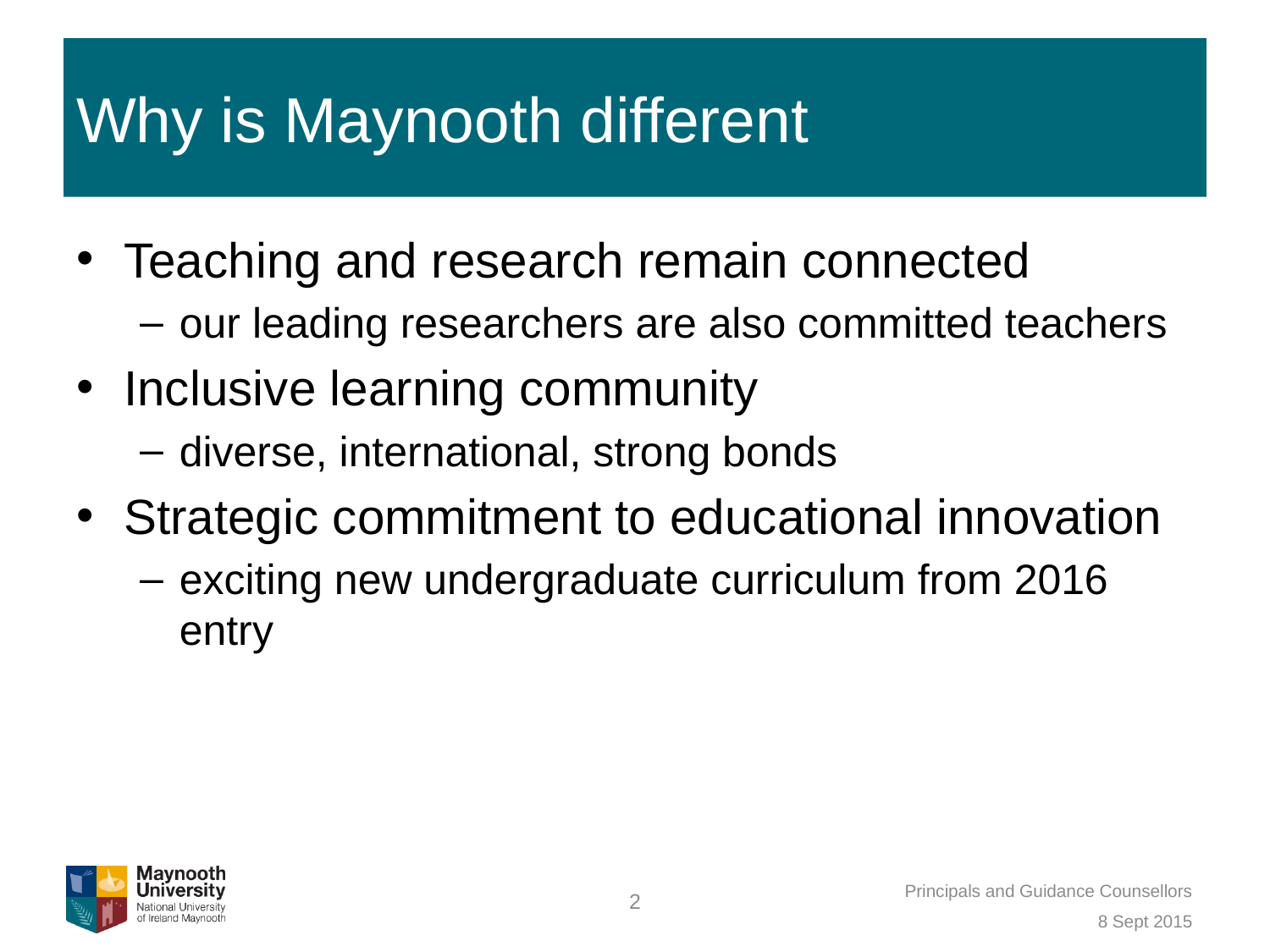

# Why is Maynooth different
Teaching and research remain connected
our leading researchers are also committed teachers
Inclusive learning community
diverse, international, strong bonds
Strategic commitment to educational innovation
exciting new undergraduate curriculum from 2016 entry

Principals and Guidance Counsellors
2
8 Sept 2015